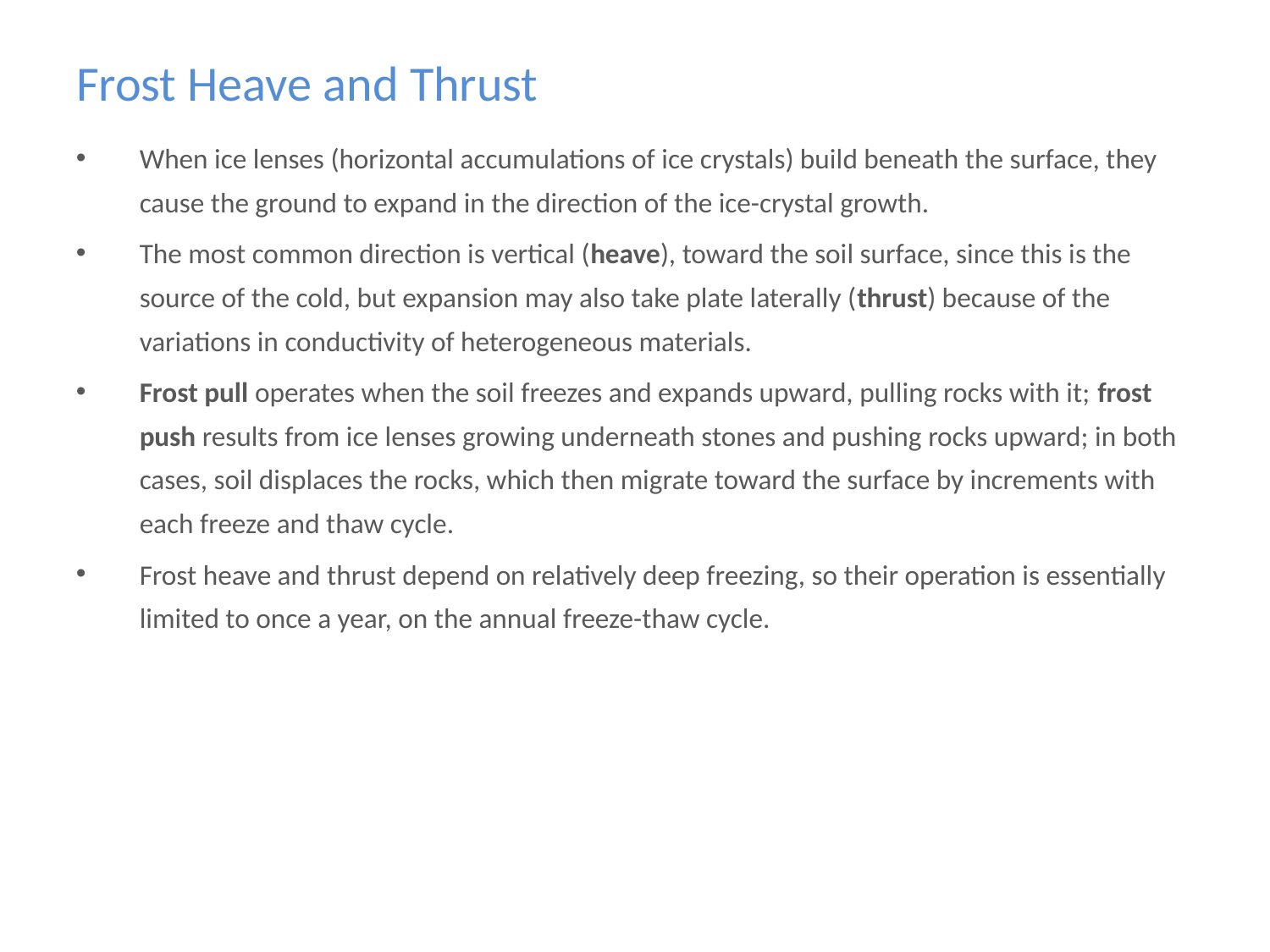

# Frost Heave and Thrust

When ice lenses (horizontal accumulations of ice crystals) build beneath the surface, they cause the ground to expand in the direction of the ice-crystal growth.
The most common direction is vertical (heave), toward the soil surface, since this is the source of the cold, but expansion may also take plate laterally (thrust) because of the variations in conductivity of heterogeneous materials.
Frost pull operates when the soil freezes and expands upward, pulling rocks with it; frost push results from ice lenses growing underneath stones and pushing rocks upward; in both cases, soil displaces the rocks, which then migrate toward the surface by increments with each freeze and thaw cycle.
Frost heave and thrust depend on relatively deep freezing, so their operation is essentially limited to once a year, on the annual freeze-thaw cycle.